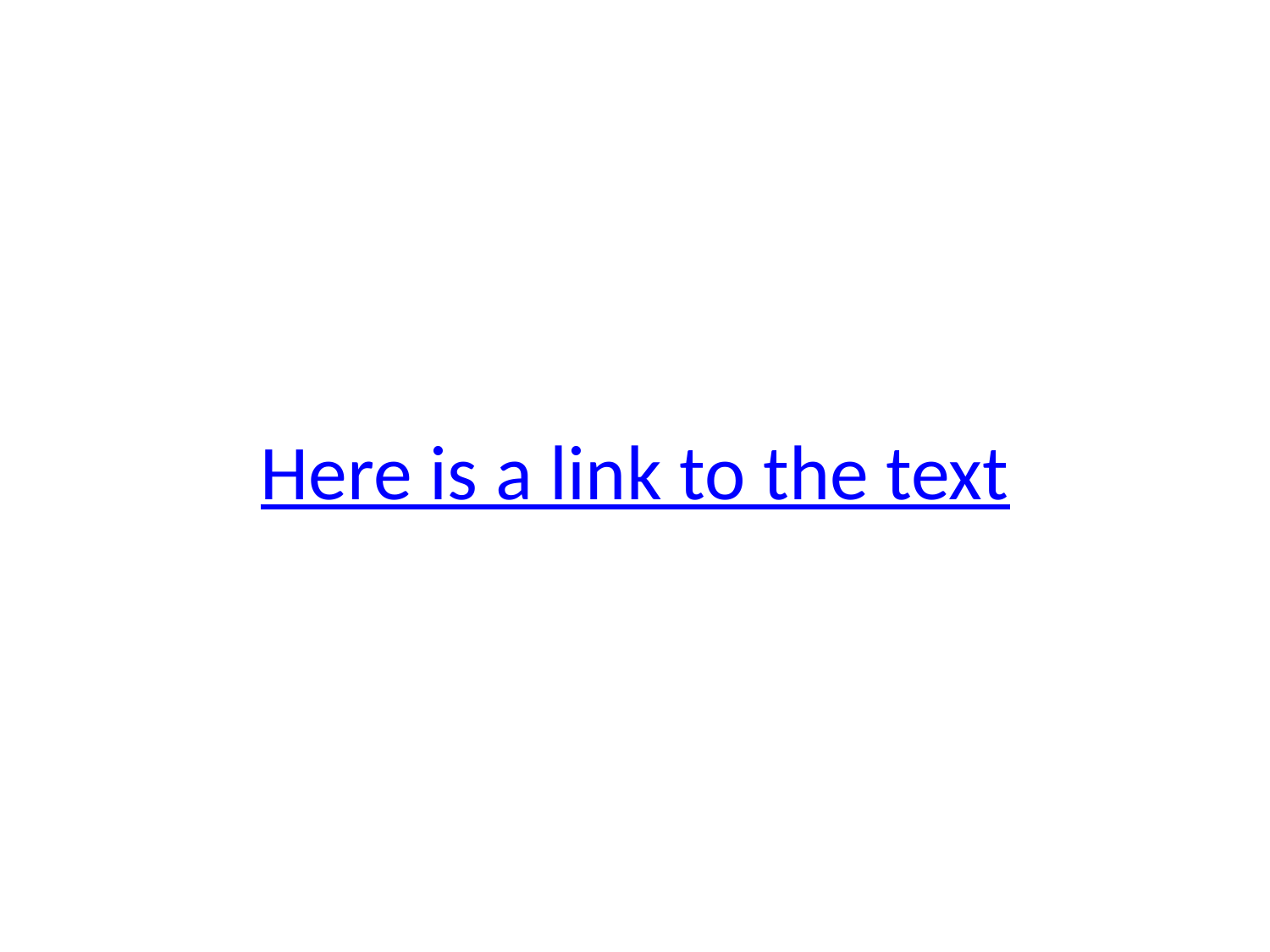

# Here is a link to the text